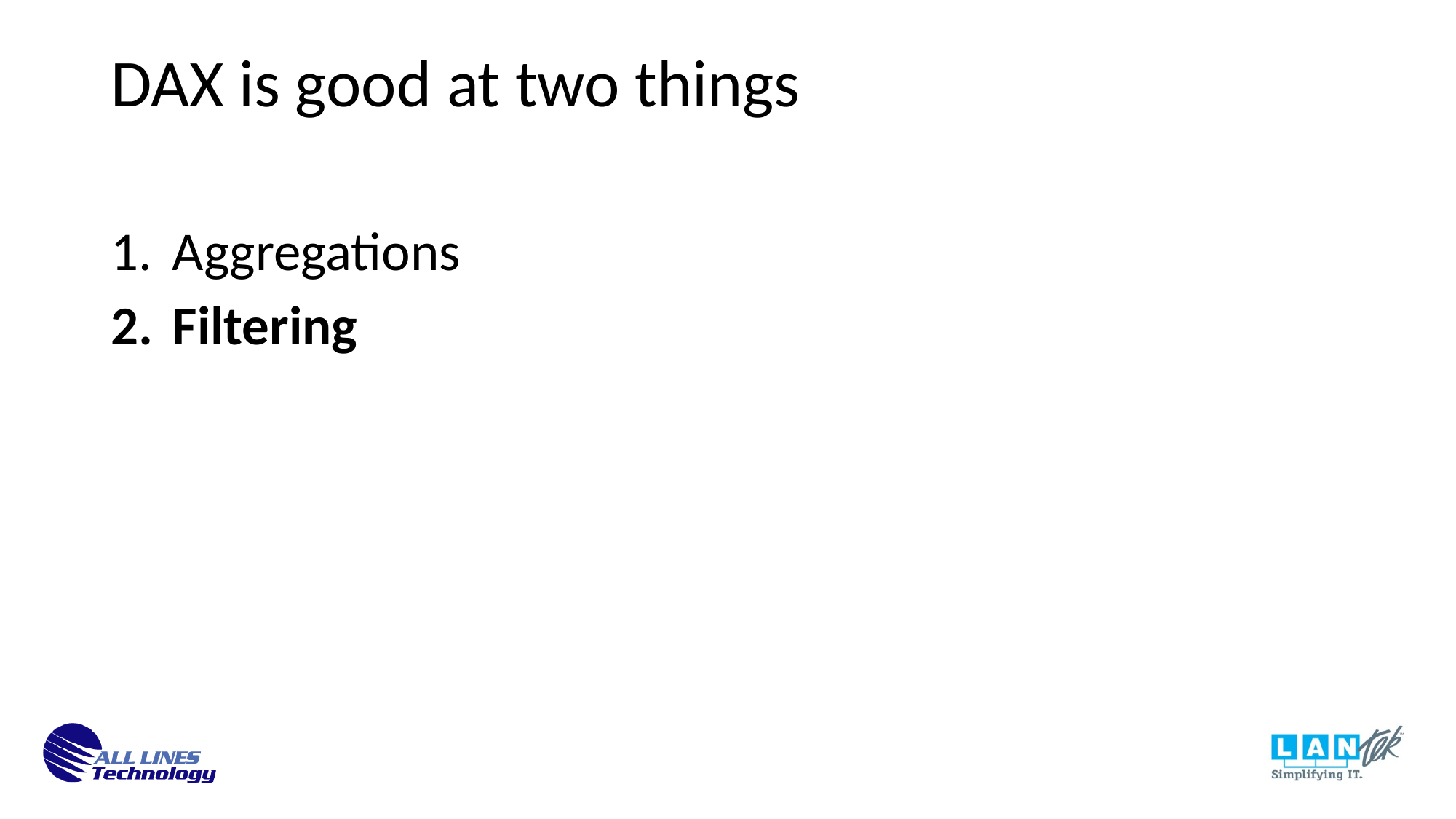

DAX is good at two things
Aggregations
Filtering